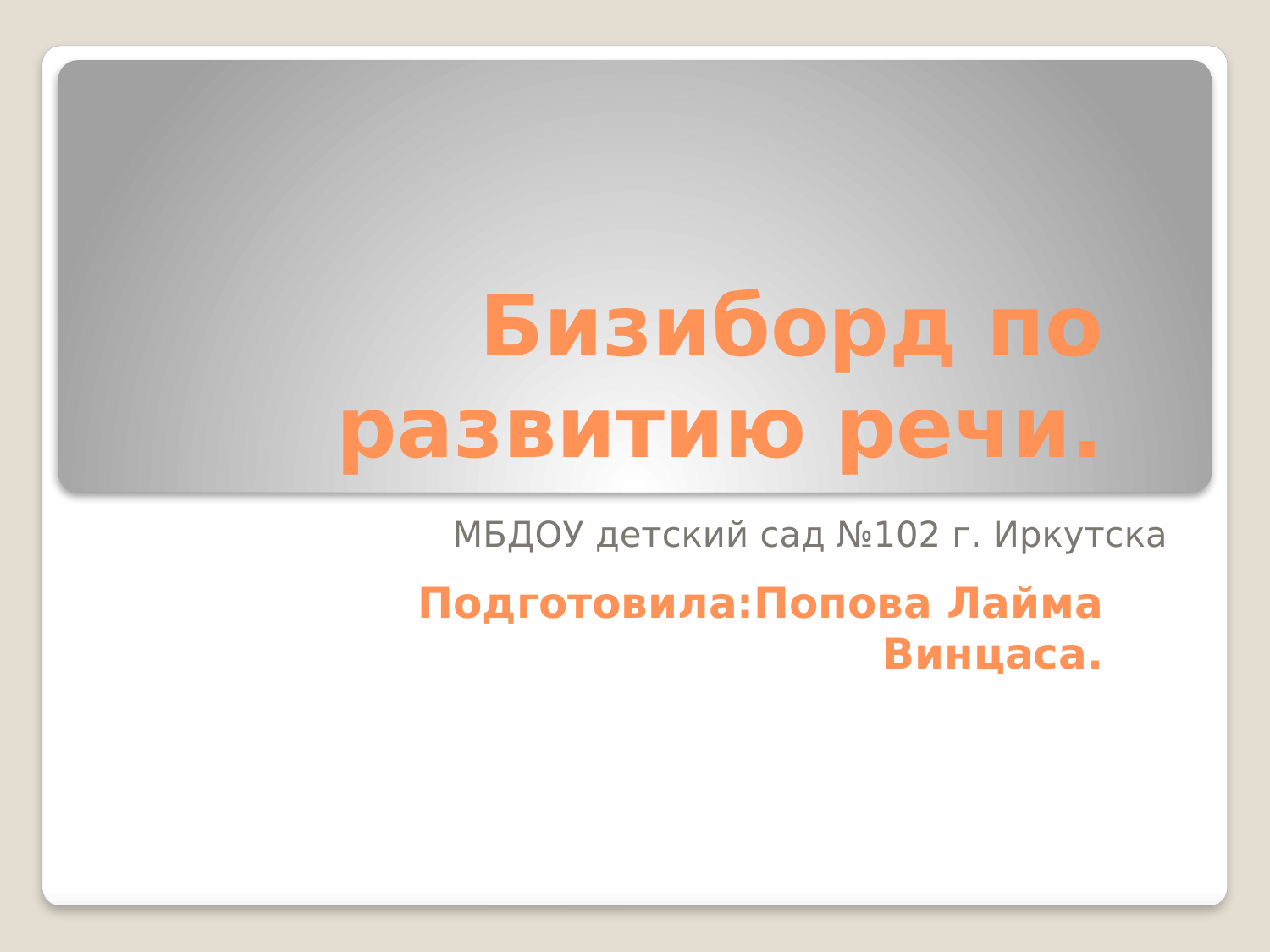

# Бизиборд по развитию речи. Подготовила:Попова Лайма Винцаса.
МБДОУ детский сад №102 г. Иркутска